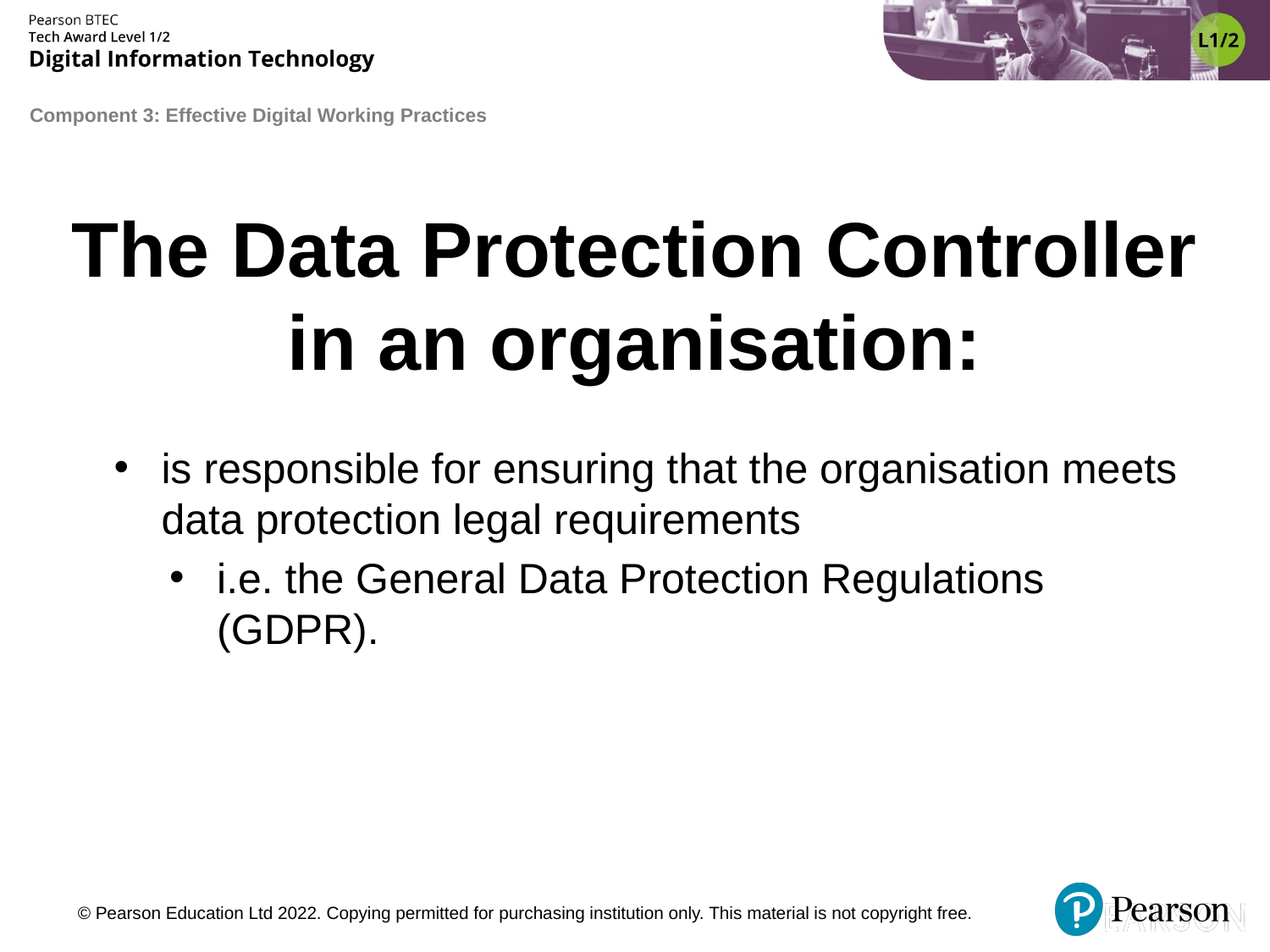

# The Data Protection Controller in an organisation:
is responsible for ensuring that the organisation meets data protection legal requirements
i.e. the General Data Protection Regulations (GDPR).
© Pearson Education Ltd 2022. Copying permitted for purchasing institution only. This material is not copyright free.